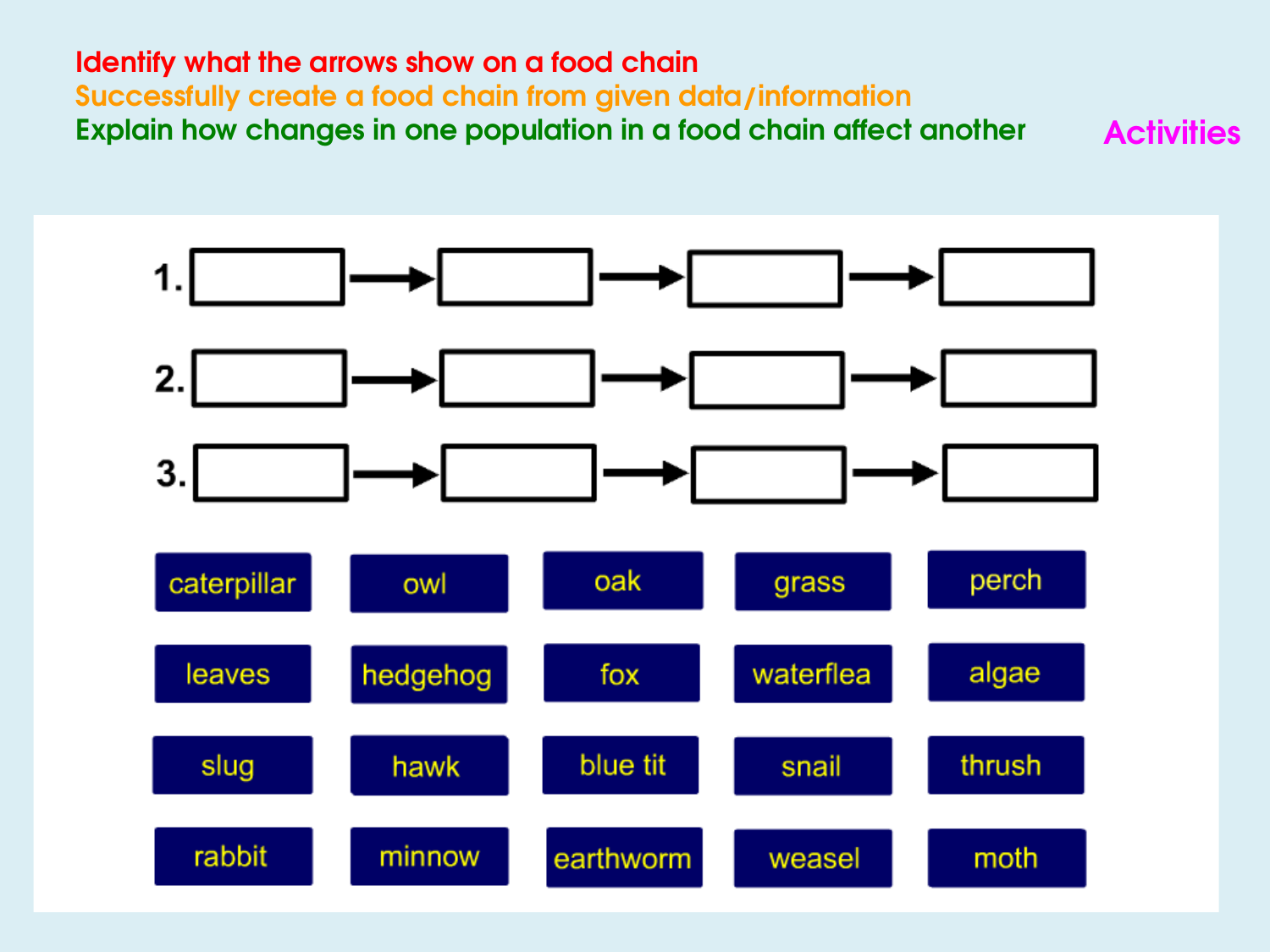

Identify what the arrows show on a food chain
Successfully create a food chain from given data/information
Explain how changes in one population in a food chain affect another
Activities